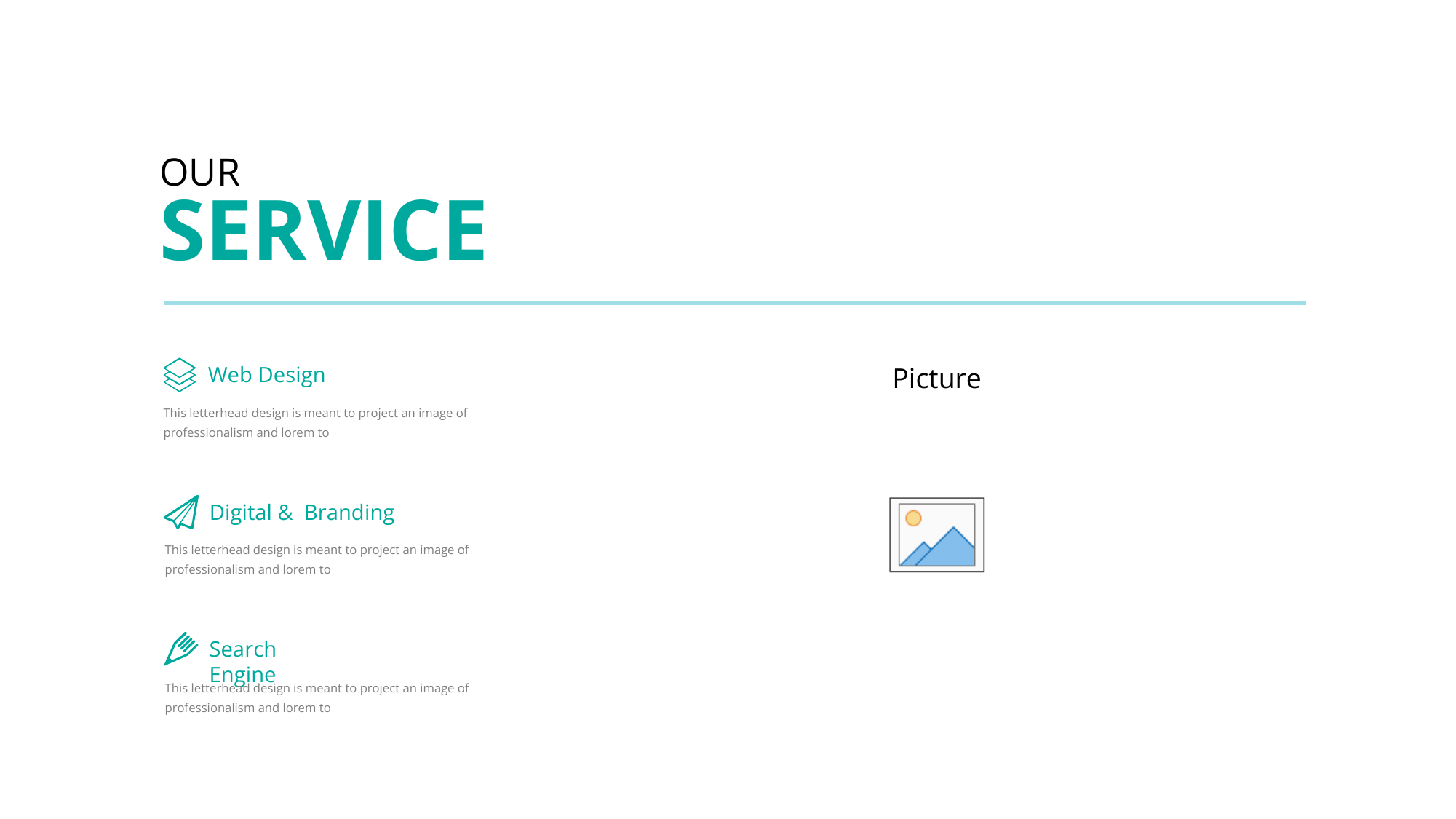

OUR
SERVICE

Web Design

This letterhead design is meant to project an image of professionalism and lorem to
Digital &  Branding

This letterhead design is meant to project an image of professionalism and lorem to
Search Engine

This letterhead design is meant to project an image of professionalism and lorem to